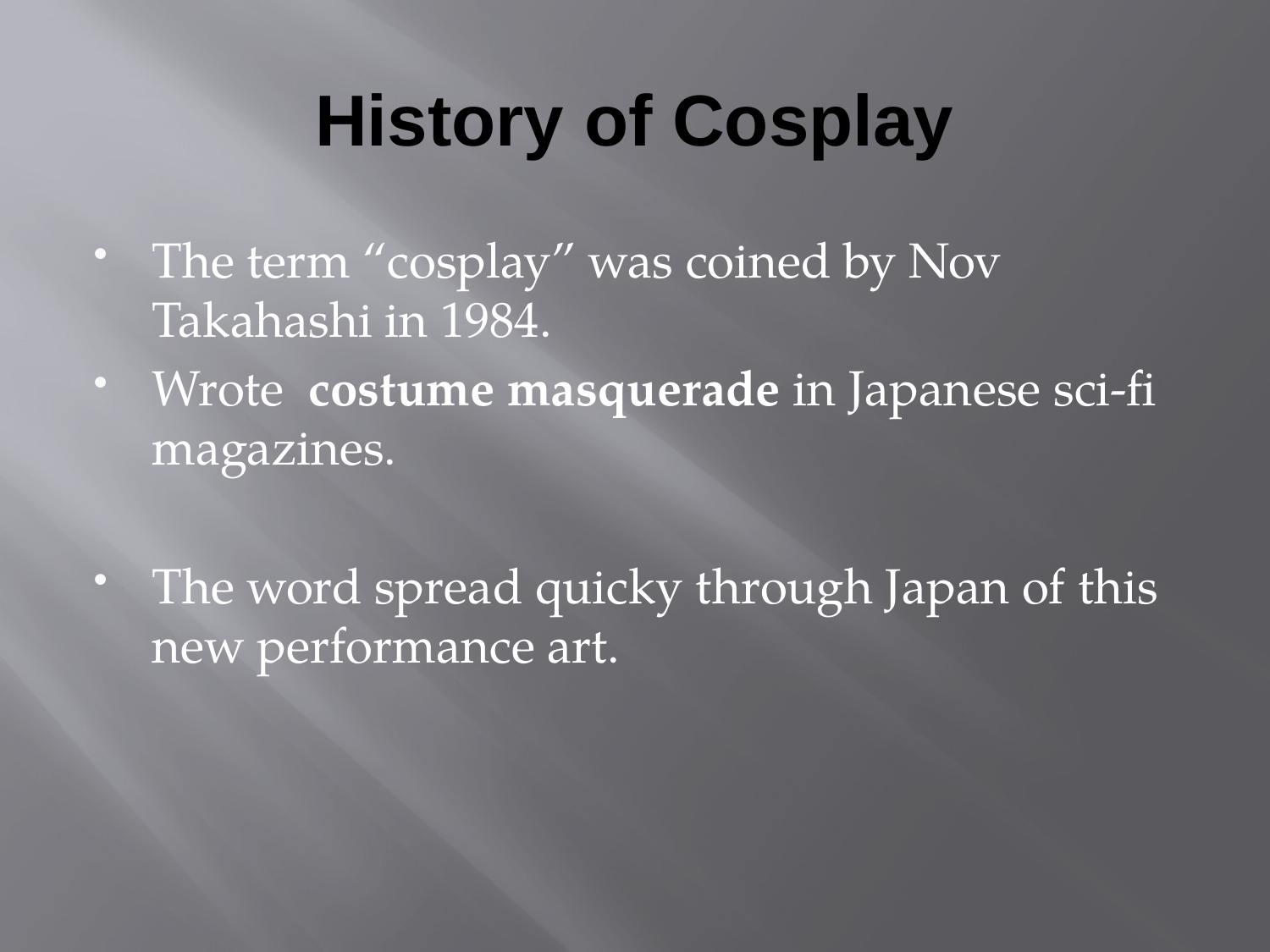

# History of Cosplay
The term “cosplay” was coined by Nov Takahashi in 1984.
Wrote  costume masquerade in Japanese sci-fi magazines.

The word spread quicky through Japan of this new performance art.